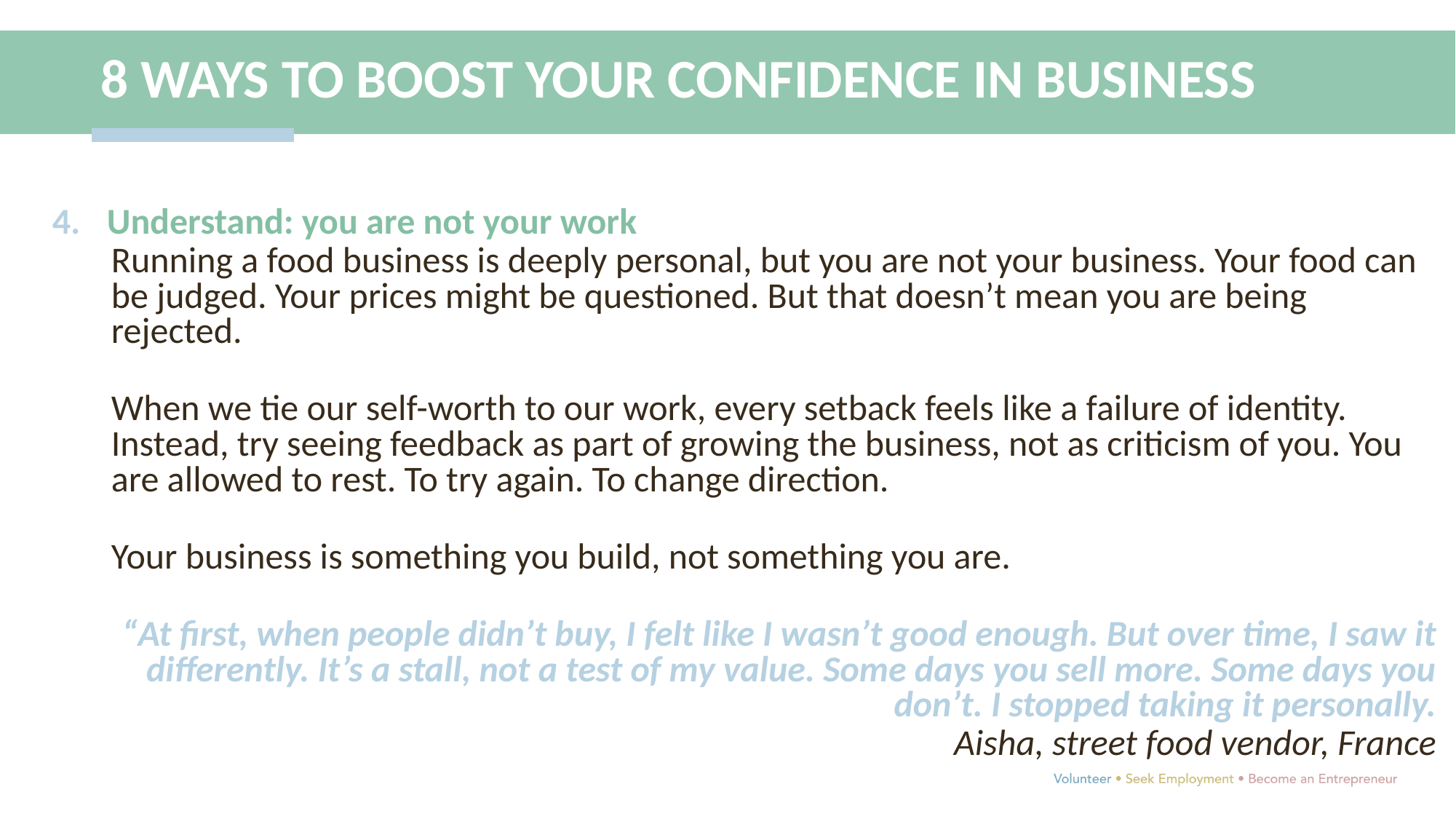

8 WAYS TO BOOST YOUR CONFIDENCE IN BUSINESS

Understand: you are not your work
Running a food business is deeply personal, but you are not your business. Your food can be judged. Your prices might be questioned. But that doesn’t mean you are being rejected.

When we tie our self-worth to our work, every setback feels like a failure of identity. Instead, try seeing feedback as part of growing the business, not as criticism of you. You are allowed to rest. To try again. To change direction.

Your business is something you build, not something you are.

 “At first, when people didn’t buy, I felt like I wasn’t good enough. But over time, I saw it differently. It’s a stall, not a test of my value. Some days you sell more. Some days you don’t. I stopped taking it personally.
 Aisha, street food vendor, France